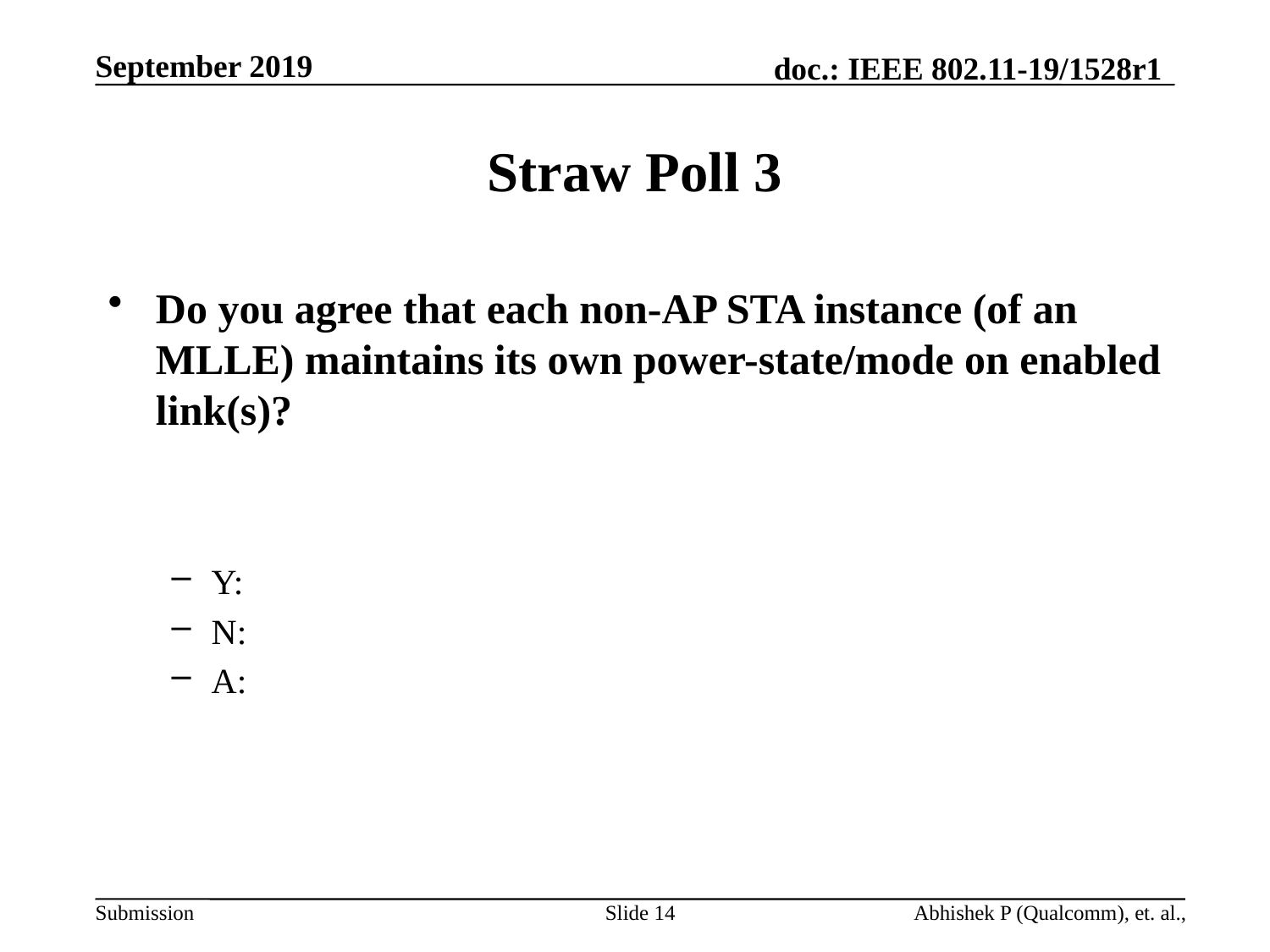

# Straw Poll 3
Do you agree that each non-AP STA instance (of an MLLE) maintains its own power-state/mode on enabled link(s)?

Y:
N:
A:
Slide 14
Abhishek P (Qualcomm), et. al.,